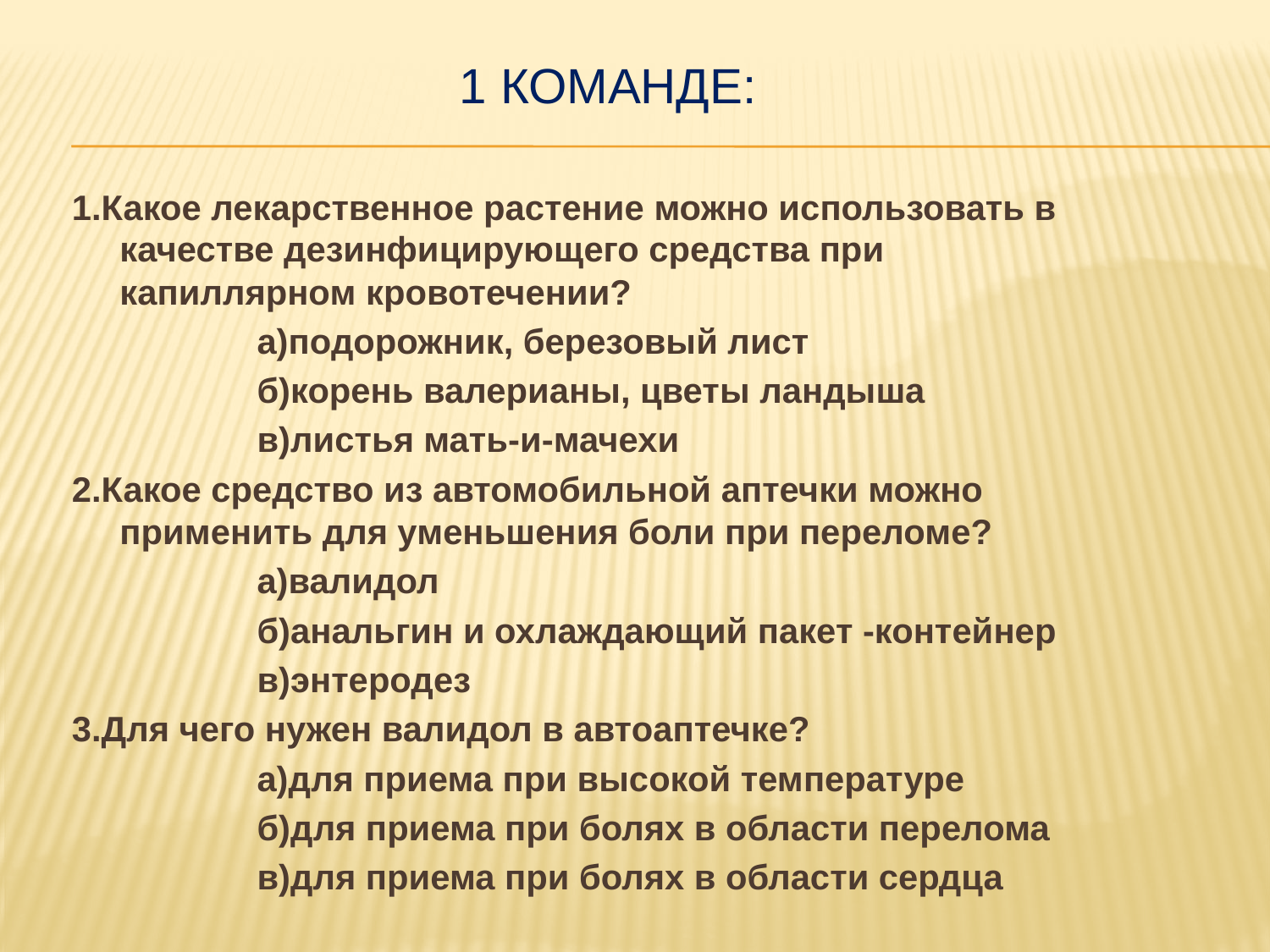

# 1 команде:
1.Какое лекарственное растение можно использовать в качестве дезинфицирующего средства при капиллярном кровотечении?
                   а)подорожник, березовый лист
                   б)корень валерианы, цветы ландыша
                   в)листья мать-и-мачехи
2.Какое средство из автомобильной аптечки можно применить для уменьшения боли при переломе?
                   а)валидол
                   б)анальгин и охлаждающий пакет -контейнер
                   в)энтеродез
3.Для чего нужен валидол в автоаптечке?
                   а)для приема при высокой температуре
                   б)для приема при болях в области перелома
                   в)для приема при болях в области сердца